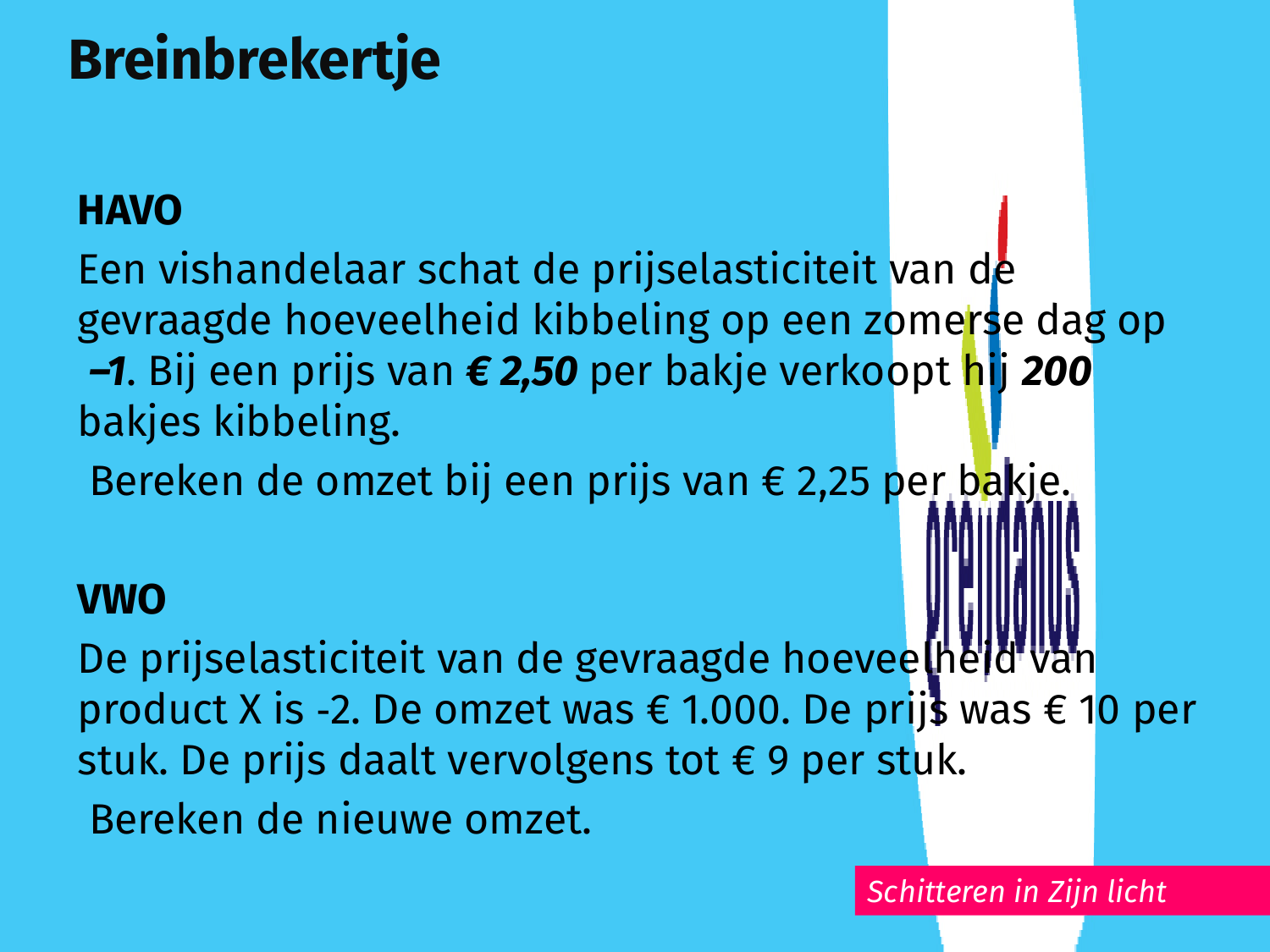

# Breinbrekertje
HAVO
Een vishandelaar schat de prijselasticiteit van de gevraagde hoeveelheid kibbeling op een zomerse dag op     –1. Bij een prijs van € 2,50 per bakje verkoopt hij 200 bakjes kibbeling.
 Bereken de omzet bij een prijs van € 2,25 per bakje.

VWO
De prijselasticiteit van de gevraagde hoeveelheid van product X is ‑2. De omzet was € 1.000. De prijs was € 10 per stuk. De prijs daalt vervolgens tot € 9 per stuk.
 Bereken de nieuwe omzet.